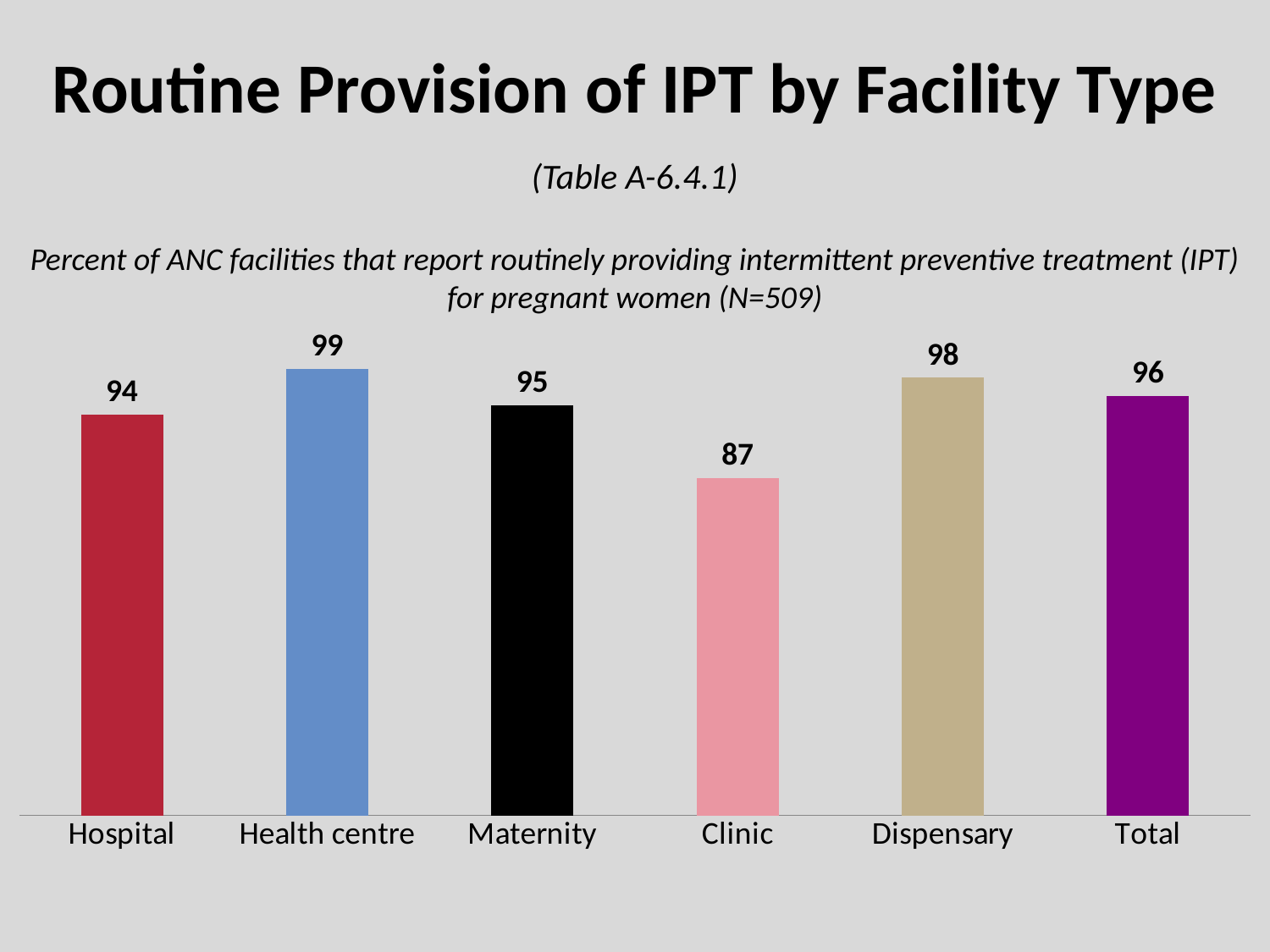

# Routine Provision of IPT by Facility Type
(Table A-6.4.1)
Percent of ANC facilities that report routinely providing intermittent preventive treatment (IPT) for pregnant women (N=509)

### Chart

| Category |  |
|---|---|
| Hospital | 94.0 |
| Health centre | 99.0 |
| Maternity | 95.0 |
| Clinic | 87.0 |
| Dispensary | 98.0 |
| Total | 96.0 |